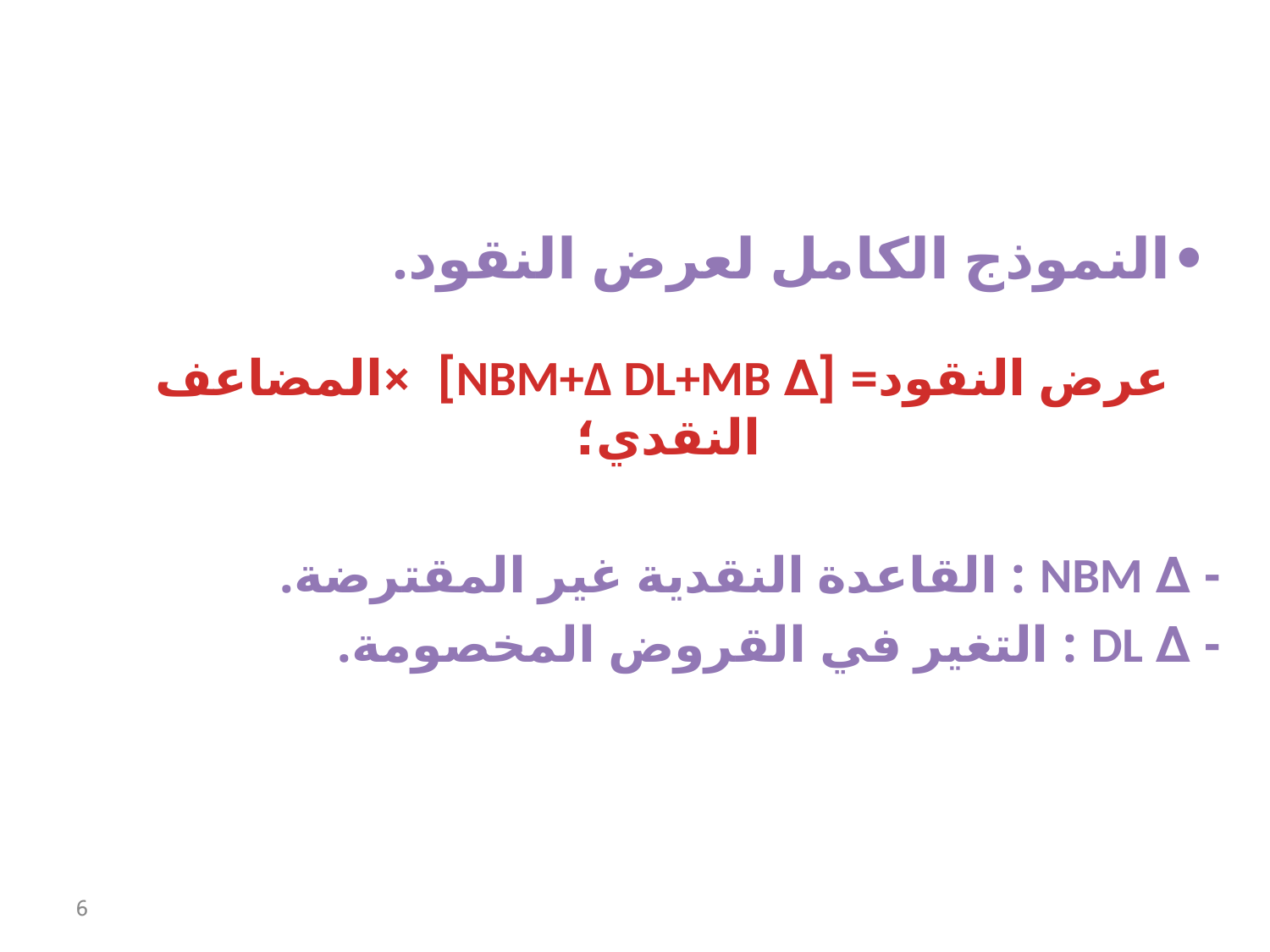

•	النموذج الكامل لعرض النقود.
عرض النقود= [∆ NBM+∆ DL+MB]  ×المضاعف النقدي؛

- ∆ NBM : القاعدة النقدية غير المقترضة.
- ∆ DL : التغير في القروض المخصومة.

6